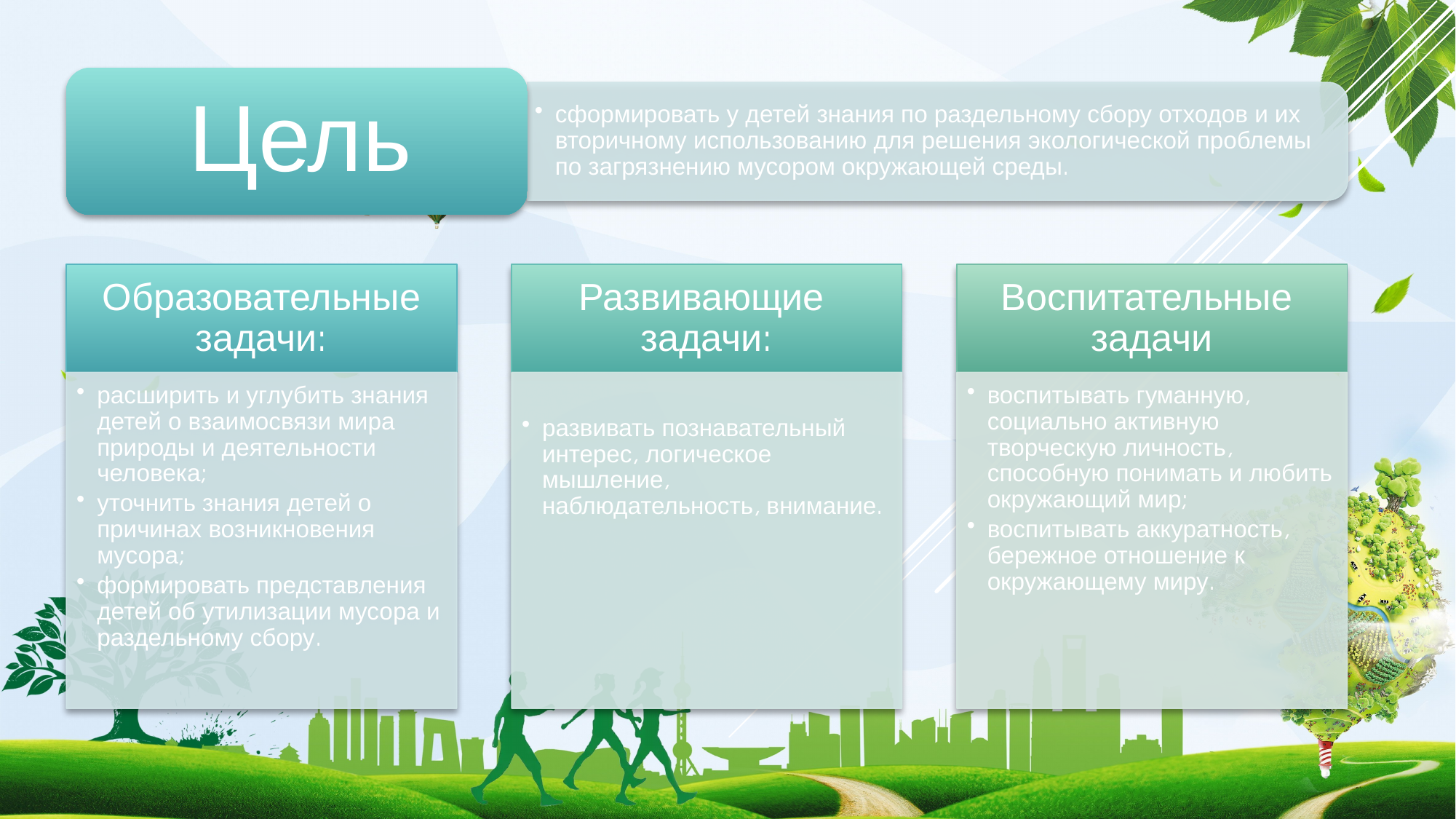

Образовательные задачи:
расширить и углубить знания детей о взаимосвязи мира природы и деятельности человека;
уточнить знания детей о причинах возникновения мусора;
формировать представления детей об утилизации мусора и раздельному сбору.
Развивающие
задачи:

развивать познавательный интерес, логическое мышление, наблюдательность, внимание.
Воспитательные
задачи
воспитывать гуманную, социально активную творческую личность, способную понимать и любить окружающий мир;
воспитывать аккуратность, бережное отношение к окружающему миру.
сформировать у детей знания по раздельному сбору отходов и их вторичному использованию для решения экологической проблемы по загрязнению мусором окружающей среды.
Цель